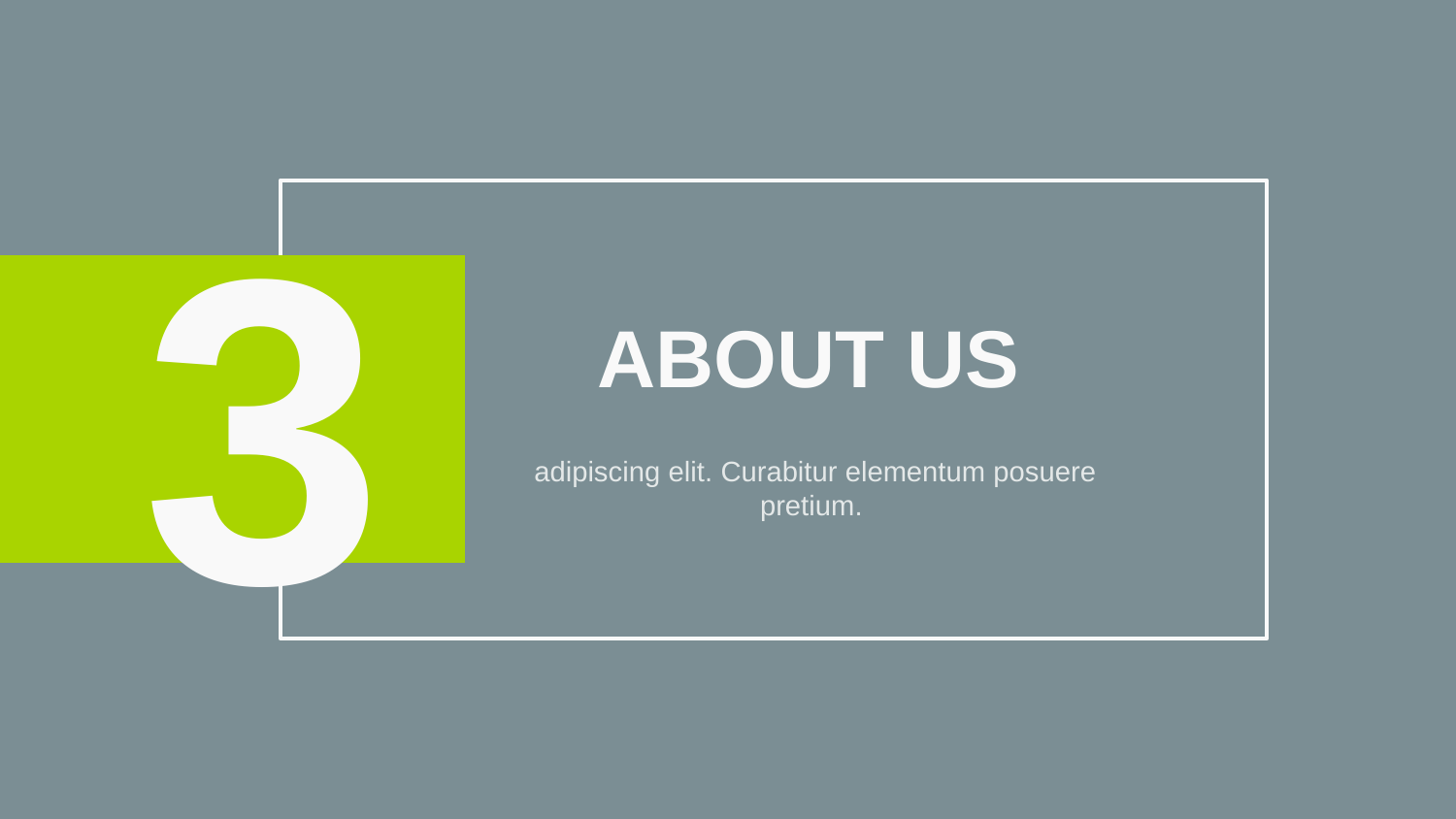

3

# ABOUT US
adipiscing elit. Curabitur elementum posuere pretium.